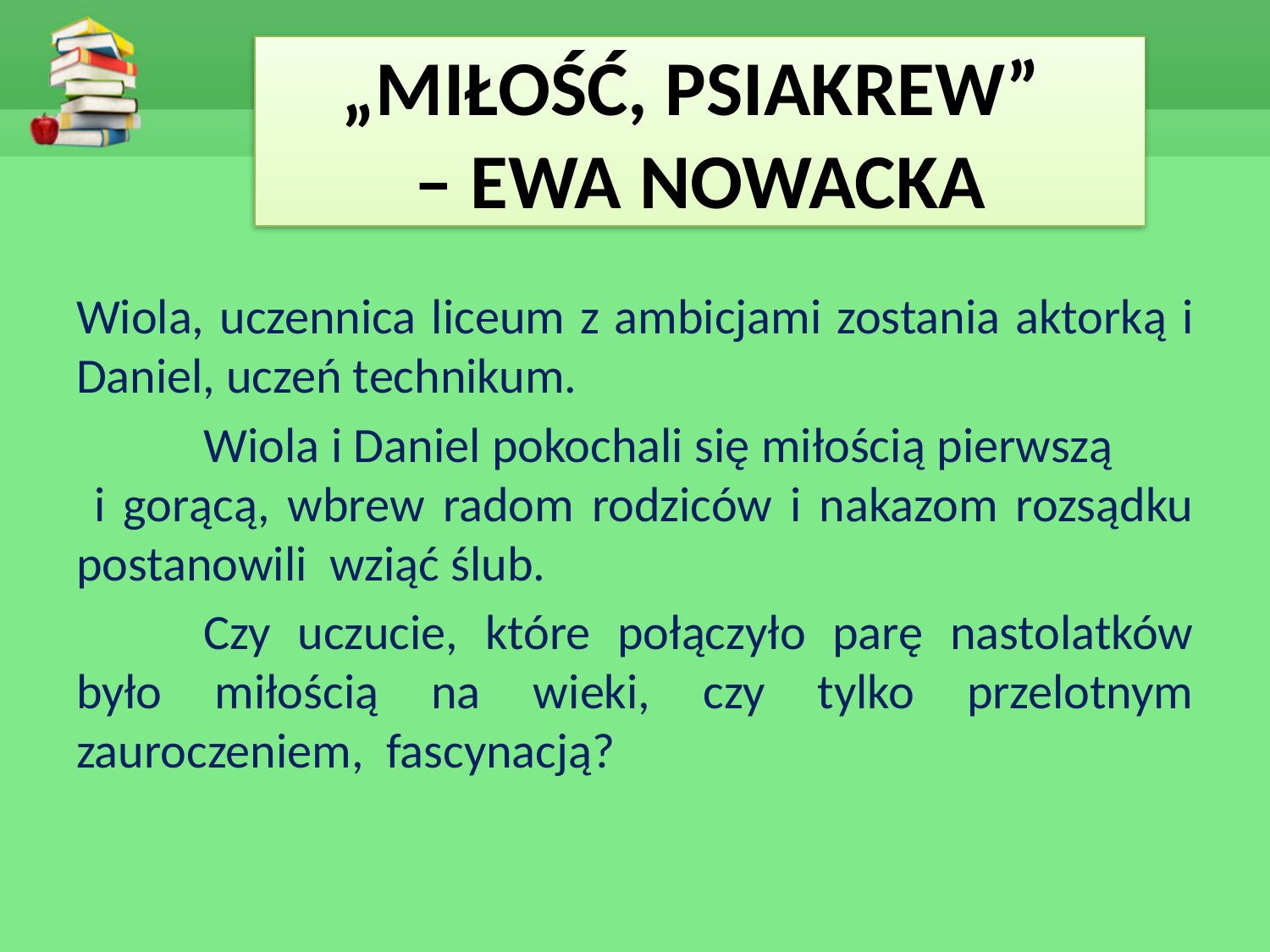

# „MIŁOŚĆ, PSIAKREW” – EWA NOWACKA

Wiola, uczennica liceum z ambicjami zostania aktorką i Daniel, uczeń technikum.
 	Wiola i Daniel pokochali się miłością pierwszą         i gorącą, wbrew radom rodziców i nakazom rozsądku postanowili  wziąć ślub.
	Czy uczucie, które połączyło parę nastolatków było miłością na wieki, czy tylko przelotnym zauroczeniem,  fascynacją?